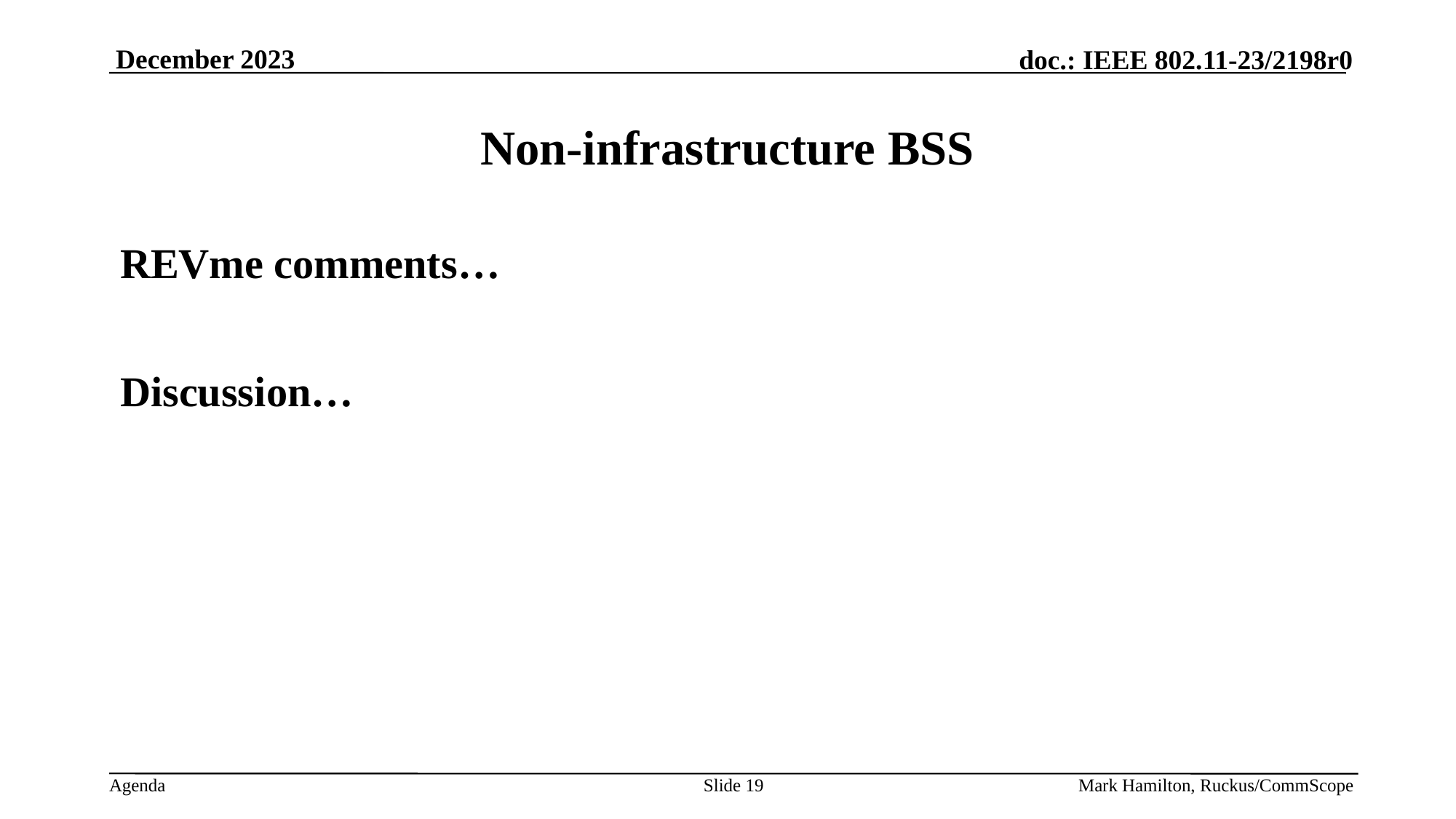

# Non-infrastructure BSS
REVme comments…

Discussion…

Slide 19